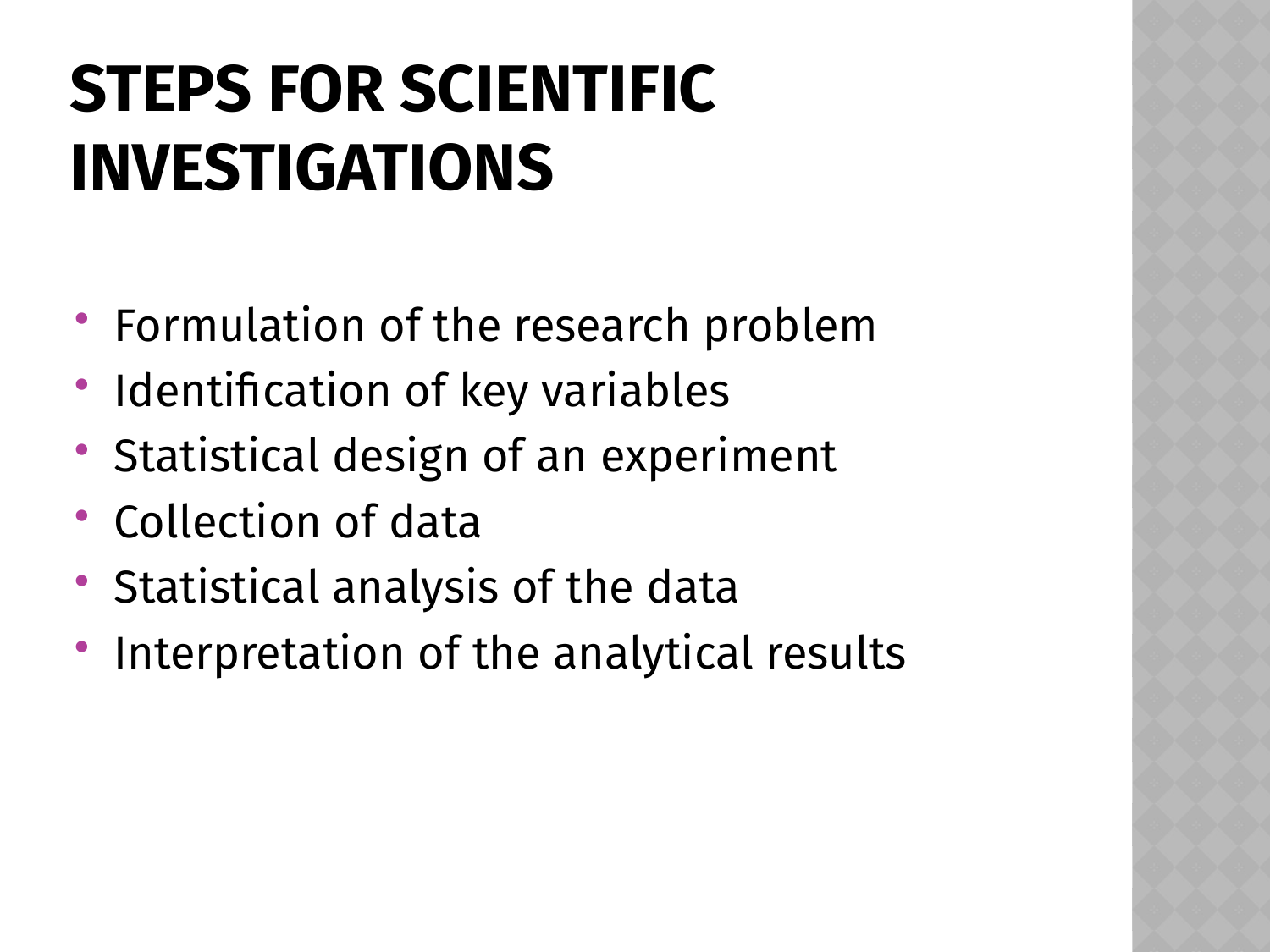

# Steps for scientific investigations

Formulation of the research problem
Identification of key variables
Statistical design of an experiment
Collection of data
Statistical analysis of the data
Interpretation of the analytical results